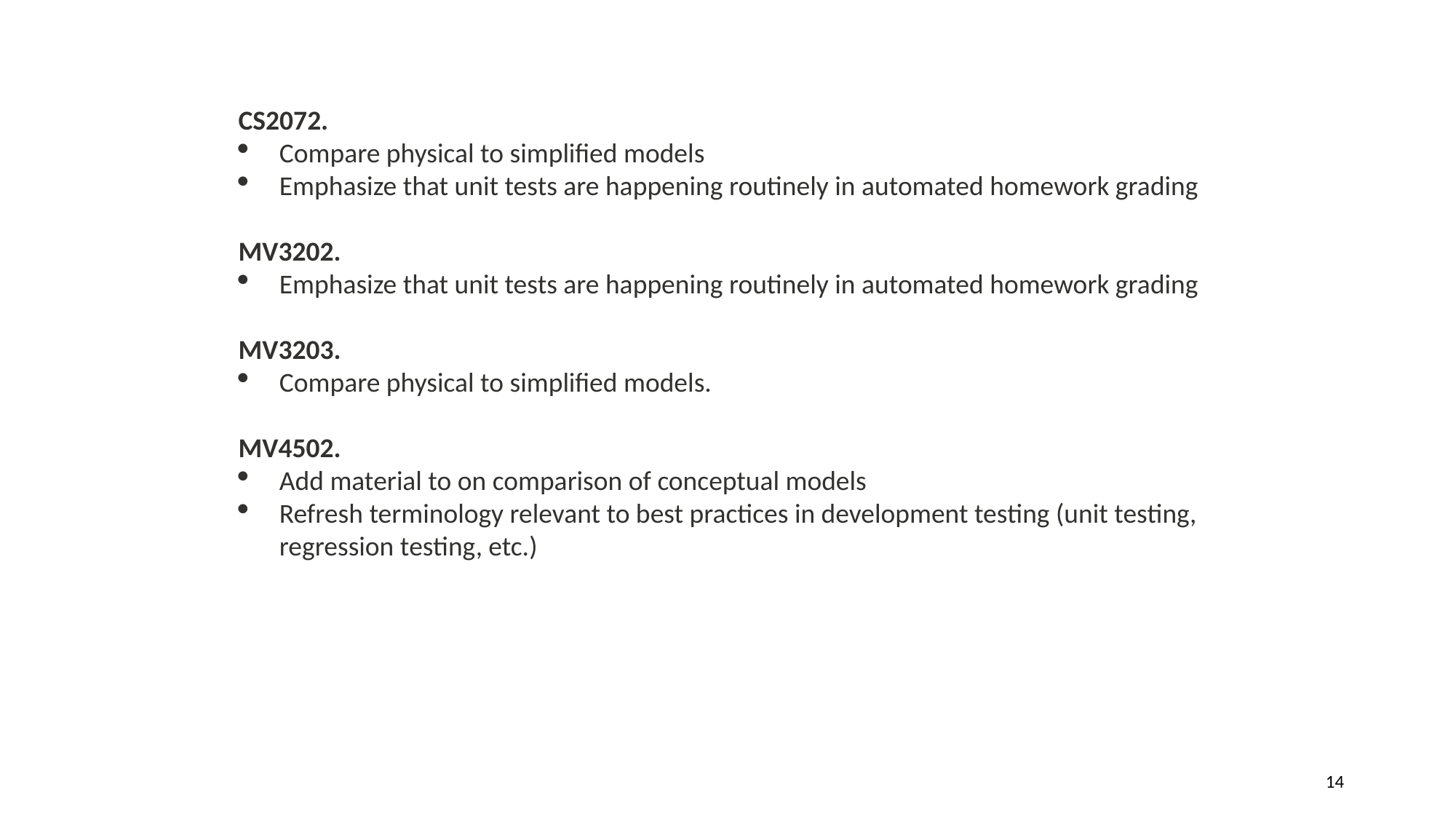

Plan Summary Breakdown by Course #
CS2072.
Compare physical to simplified models
Emphasize that unit tests are happening routinely in automated homework grading

MV3202.
Emphasize that unit tests are happening routinely in automated homework grading

MV3203.
Compare physical to simplified models.

MV4502.
Add material to on comparison of conceptual models
Refresh terminology relevant to best practices in development testing (unit testing, regression testing, etc.)

14
No Recommended ESR Updates